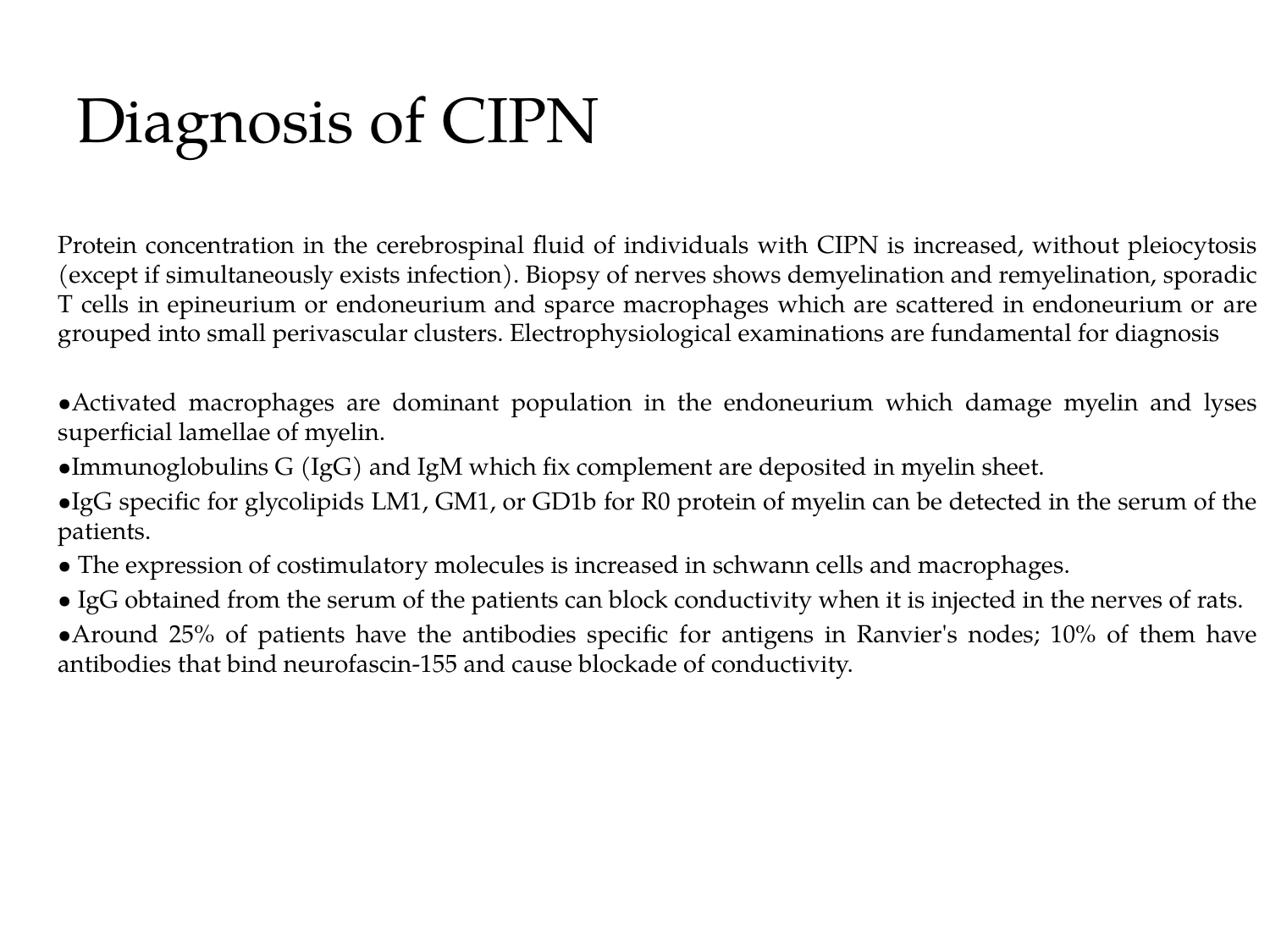

# Diagnosis of CIPN
Protein concentration in the cerebrospinal fluid of individuals with CIPN is increased, without pleiocytosis (except if simultaneously exists infection). Biopsy of nerves shows demyelination and remyelination, sporadic T cells in epineurium or endoneurium and sparce macrophages which are scattered in endoneurium or are grouped into small perivascular clusters. Electrophysiological examinations are fundamental for diagnosis

•Activated macrophages are dominant population in the endoneurium which damage myelin and lyses superficial lamellae of myelin.
•Immunoglobulins G (IgG) and IgM which fix complement are deposited in myelin sheet.
•IgG specific for glycolipids LM1, GM1, or GD1b for R0 protein of myelin can be detected in the serum of the patients.
• The expression of costimulatory molecules is increased in schwann cells and macrophages.
• IgG obtained from the serum of the patients can block conductivity when it is injected in the nerves of rats.
•Around 25% of patients have the antibodies specific for antigens in Ranvier's nodes; 10% of them have antibodies that bind neurofascin-155 and cause blockade of conductivity.